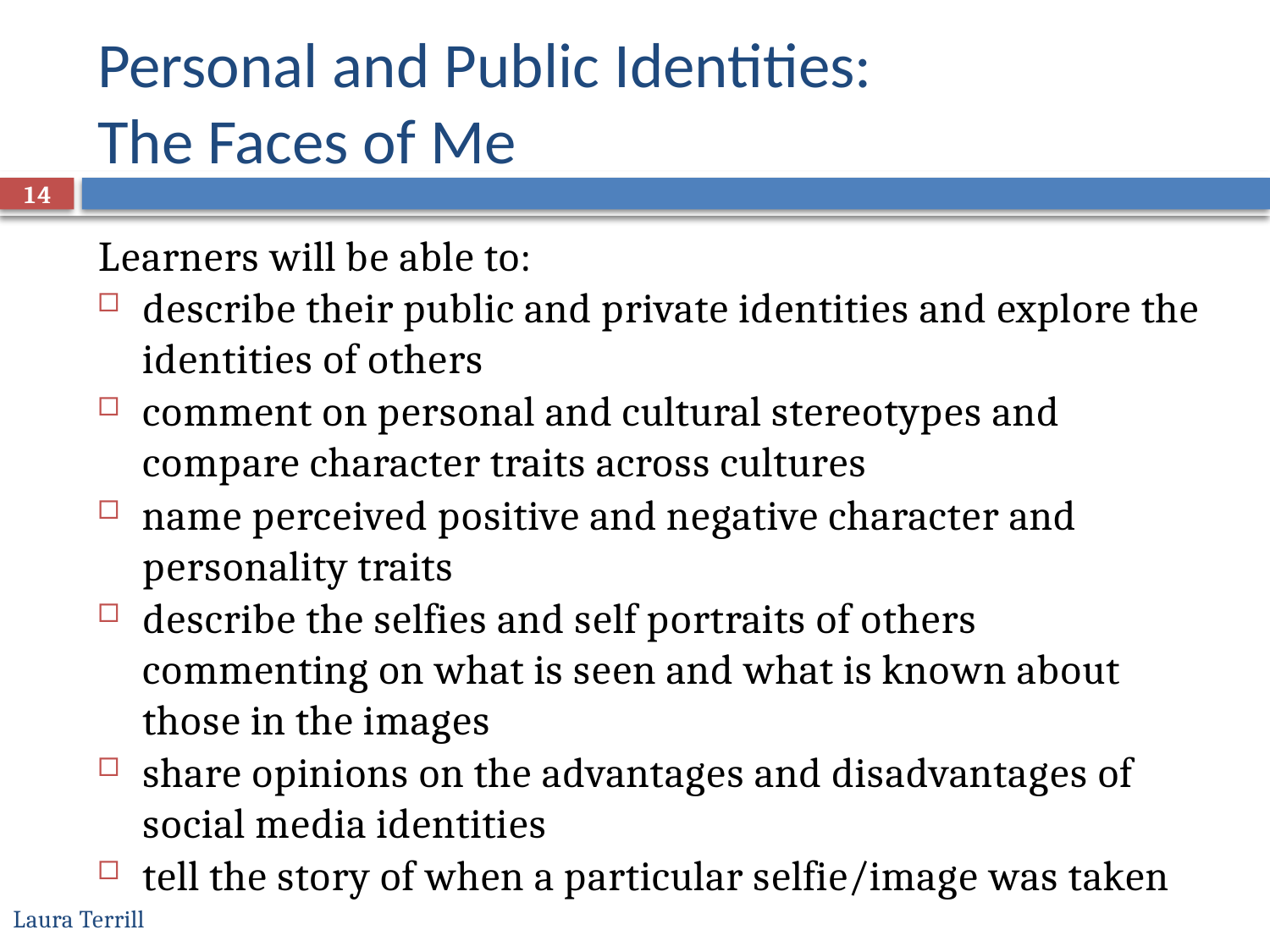

# Personal and Public Identities: The Faces of Me
14
Learners will be able to:
describe their public and private identities and explore the identities of others
comment on personal and cultural stereotypes and compare character traits across cultures
name perceived positive and negative character and personality traits
describe the selfies and self portraits of others commenting on what is seen and what is known about those in the images
share opinions on the advantages and disadvantages of social media identities
tell the story of when a particular selfie/image was taken
Laura Terrill